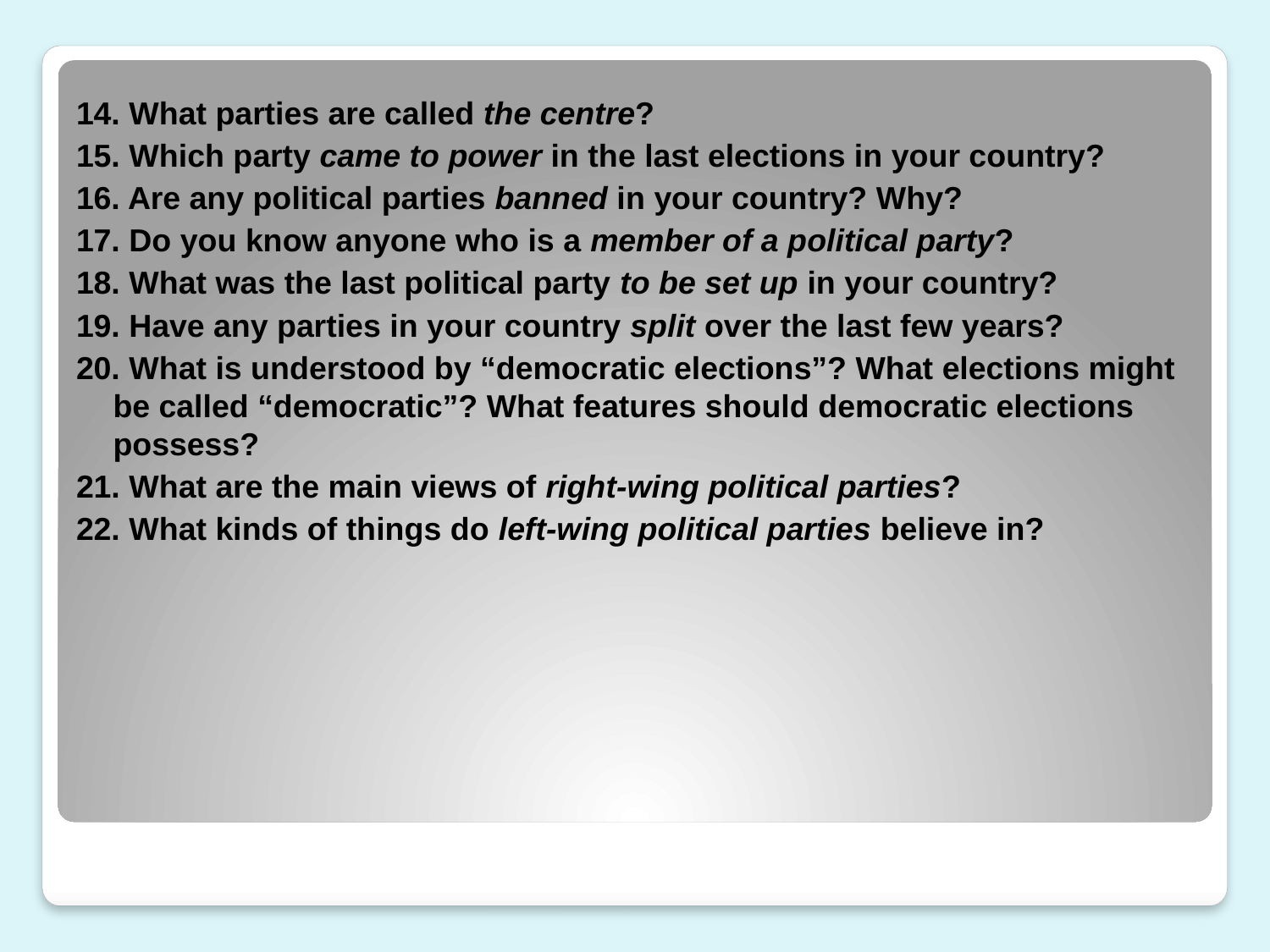

#
14. What parties are called the centre?
15. Which party came to power in the last elections in your country?
16. Are any political parties banned in your country? Why?
17. Do you know anyone who is a member of a political party?
18. What was the last political party to be set up in your country?
19. Have any parties in your country split over the last few years?
20. What is understood by “democratic elections”? What elections might be called “democratic”? What features should democratic elections possess?
21. What are the main views of right-wing political parties?
22. What kinds of things do left-wing political parties believe in?